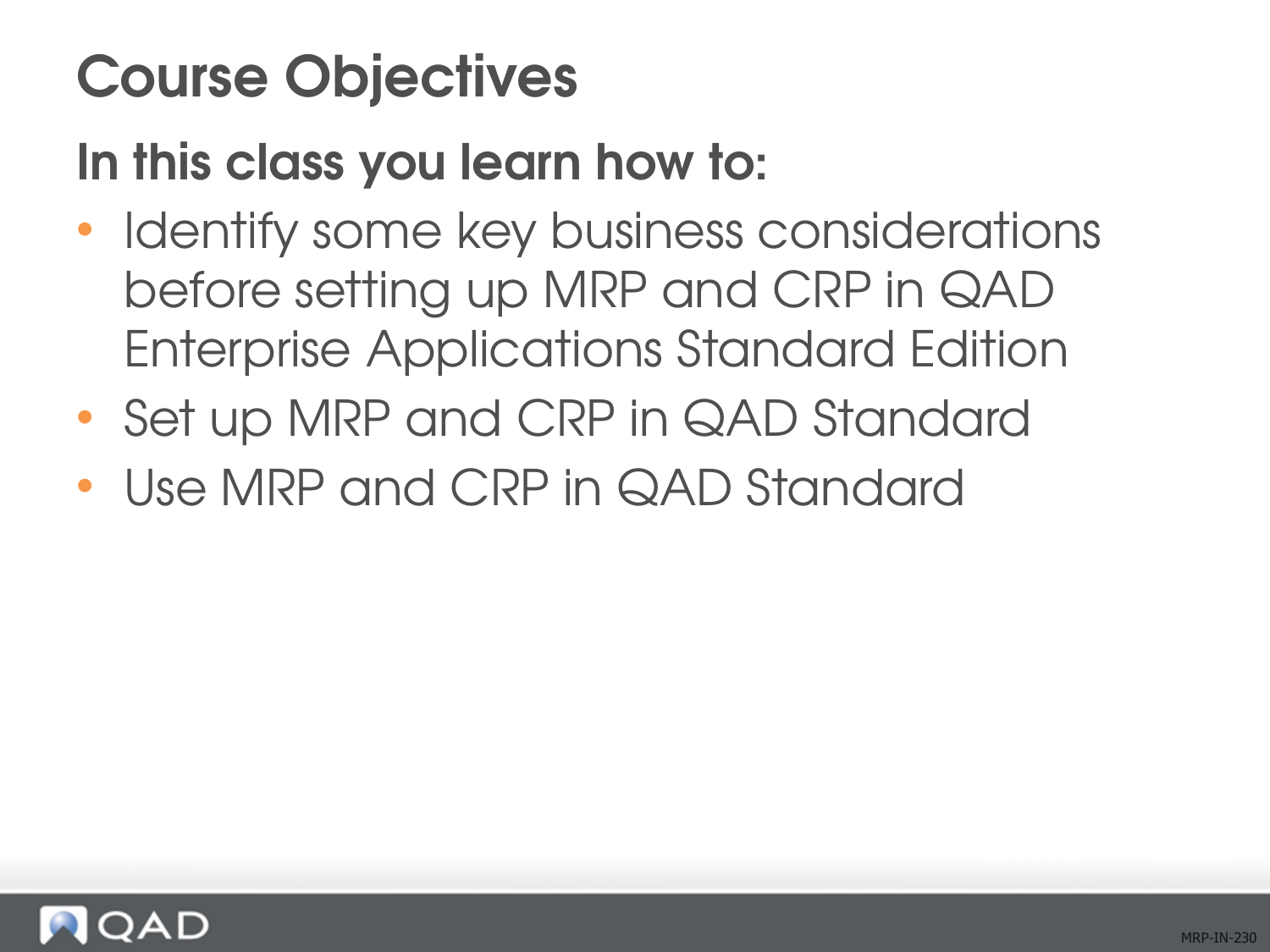

# Course Objectives
In this class you learn how to:
Identify some key business considerations before setting up MRP and CRP in QAD Enterprise Applications Standard Edition
Set up MRP and CRP in QAD Standard
Use MRP and CRP in QAD Standard

MRP-IN-230